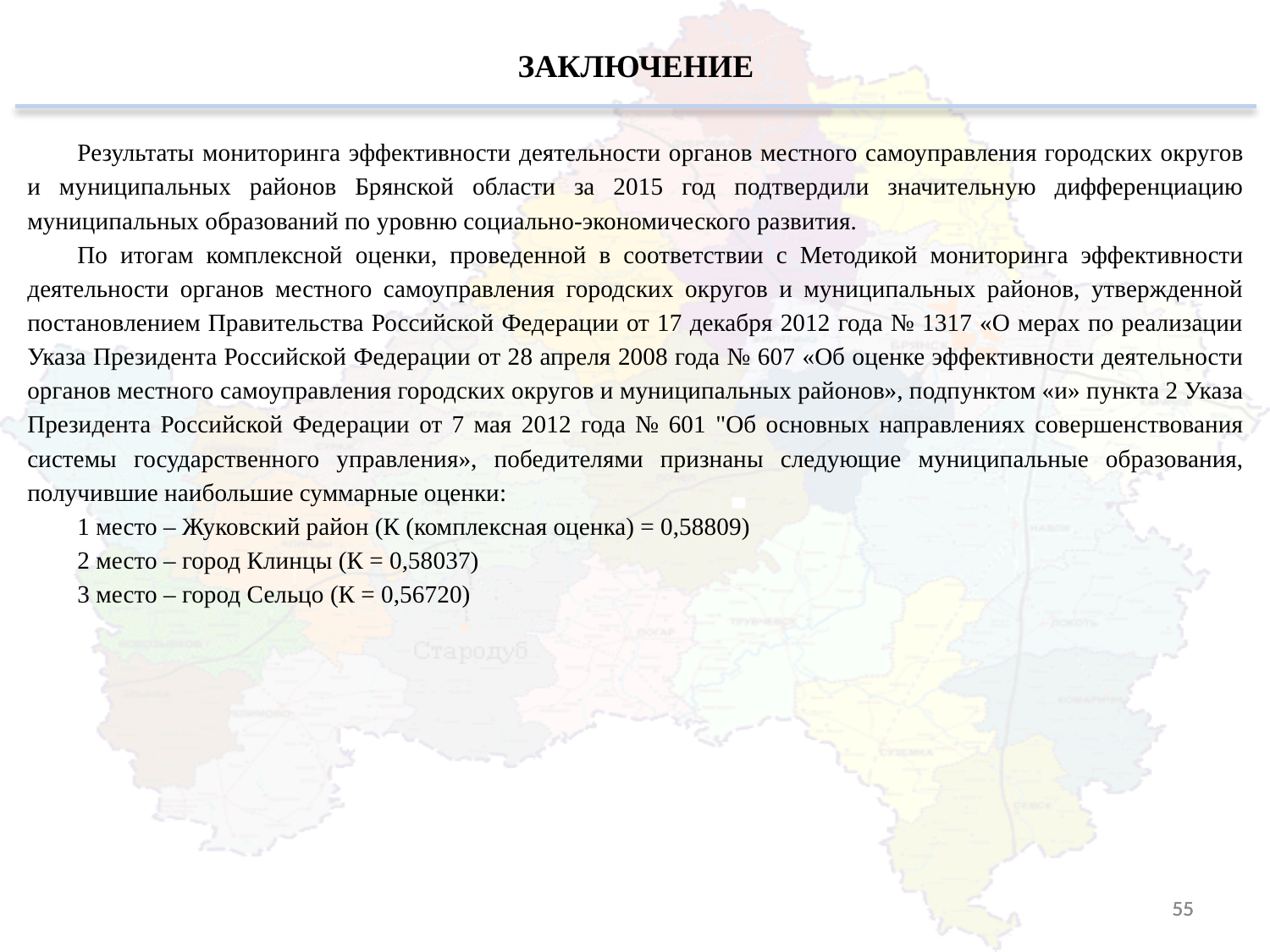

ЗАКЛЮЧЕНИЕ
Результаты мониторинга эффективности деятельности органов местного самоуправления городских округов и муниципальных районов Брянской области за 2015 год подтвердили значительную дифференциацию муниципальных образований по уровню социально-экономического развития.
По итогам комплексной оценки, проведенной в соответствии с Методикой мониторинга эффективности деятельности органов местного самоуправления городских округов и муниципальных районов, утвержденной постановлением Правительства Российской Федерации от 17 декабря 2012 года № 1317 «О мерах по реализации Указа Президента Российской Федерации от 28 апреля 2008 года № 607 «Об оценке эффективности деятельности органов местного самоуправления городских округов и муниципальных районов», подпунктом «и» пункта 2 Указа Президента Российской Федерации от 7 мая 2012 года № 601 "Об основных направлениях совершенствования системы государственного управления», победителями признаны следующие муниципальные образования, получившие наибольшие суммарные оценки:
1 место – Жуковский район (К (комплексная оценка) = 0,58809)
2 место – город Клинцы (К = 0,58037)
3 место – город Сельцо (К = 0,56720)

55
55
55